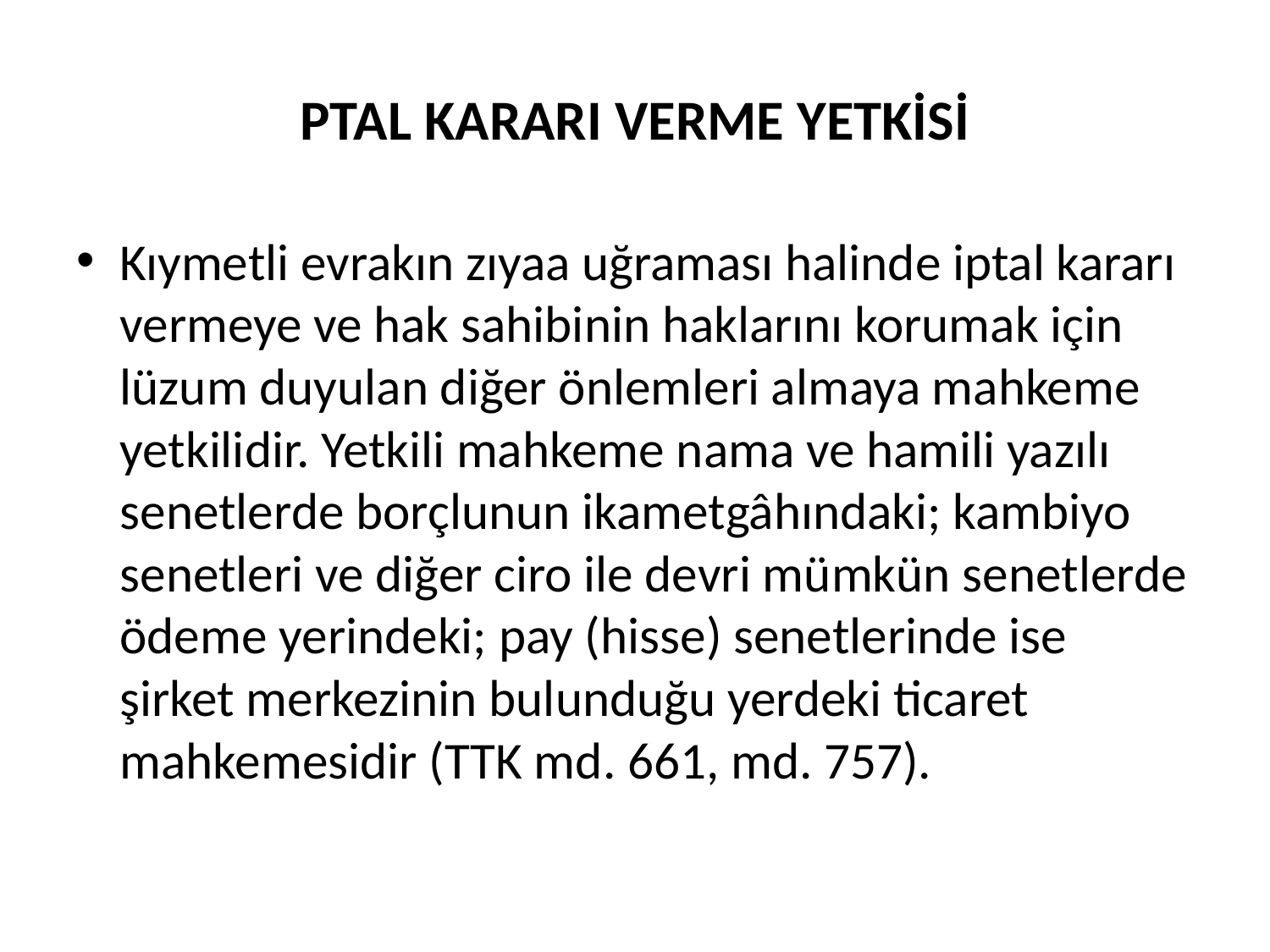

# PTAL KARARI VERME YETKİSİ
Kıymetli evrakın zıyaa uğraması halinde iptal kararı vermeye ve hak sahibinin haklarını korumak için lüzum duyulan diğer önlemleri almaya mahkeme yetkilidir. Yetkili mahkeme nama ve hamili yazılı senetlerde borçlunun ikametgâhındaki; kambiyo senetleri ve diğer ciro ile devri mümkün senetlerde ödeme yerindeki; pay (hisse) senetlerinde ise şirket merkezinin bulunduğu yerdeki ticaret mahkemesidir (TTK md. 661, md. 757).